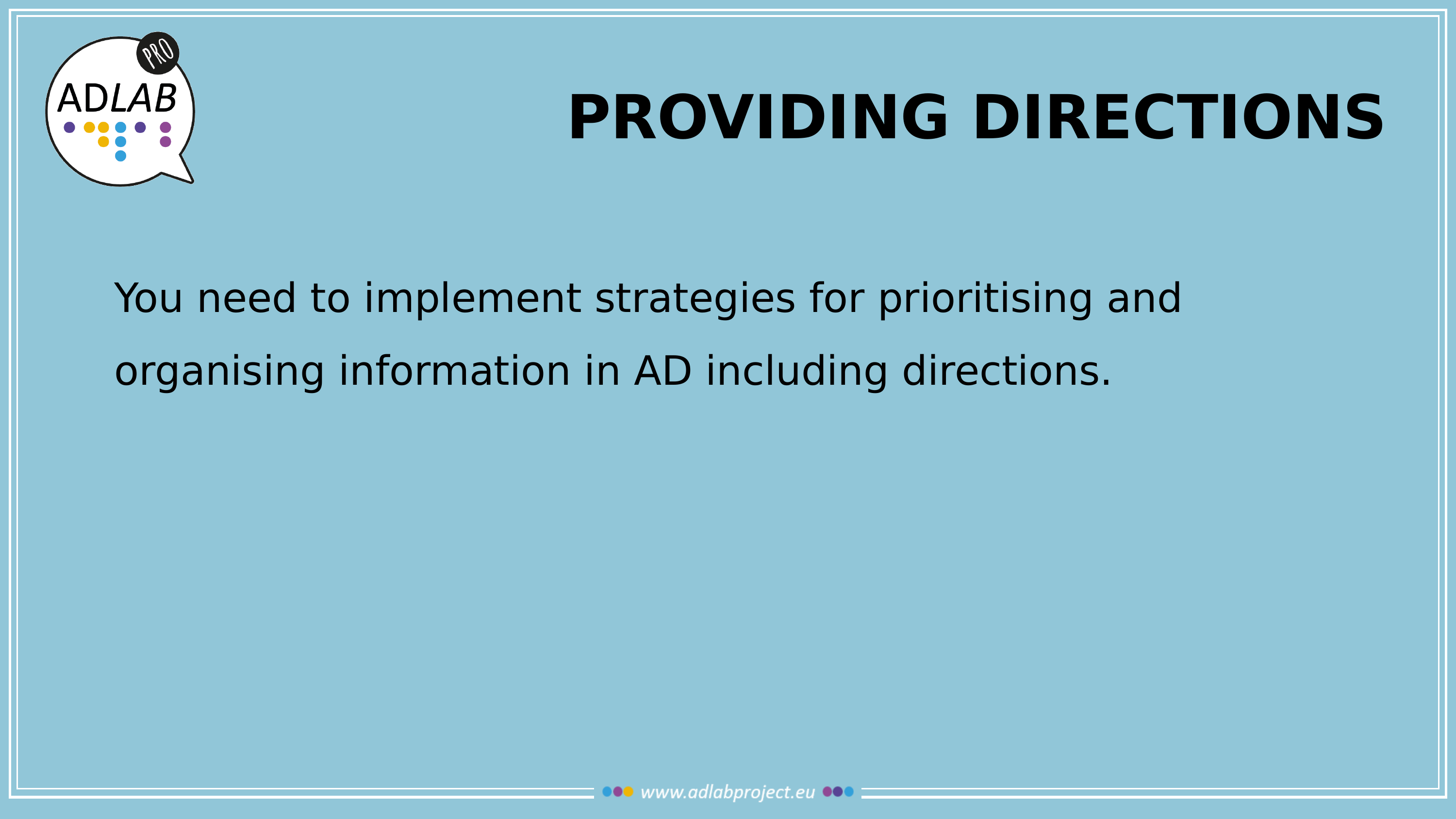

# providing directions
	You need to implement strategies for prioritising and organising information in AD including directions.